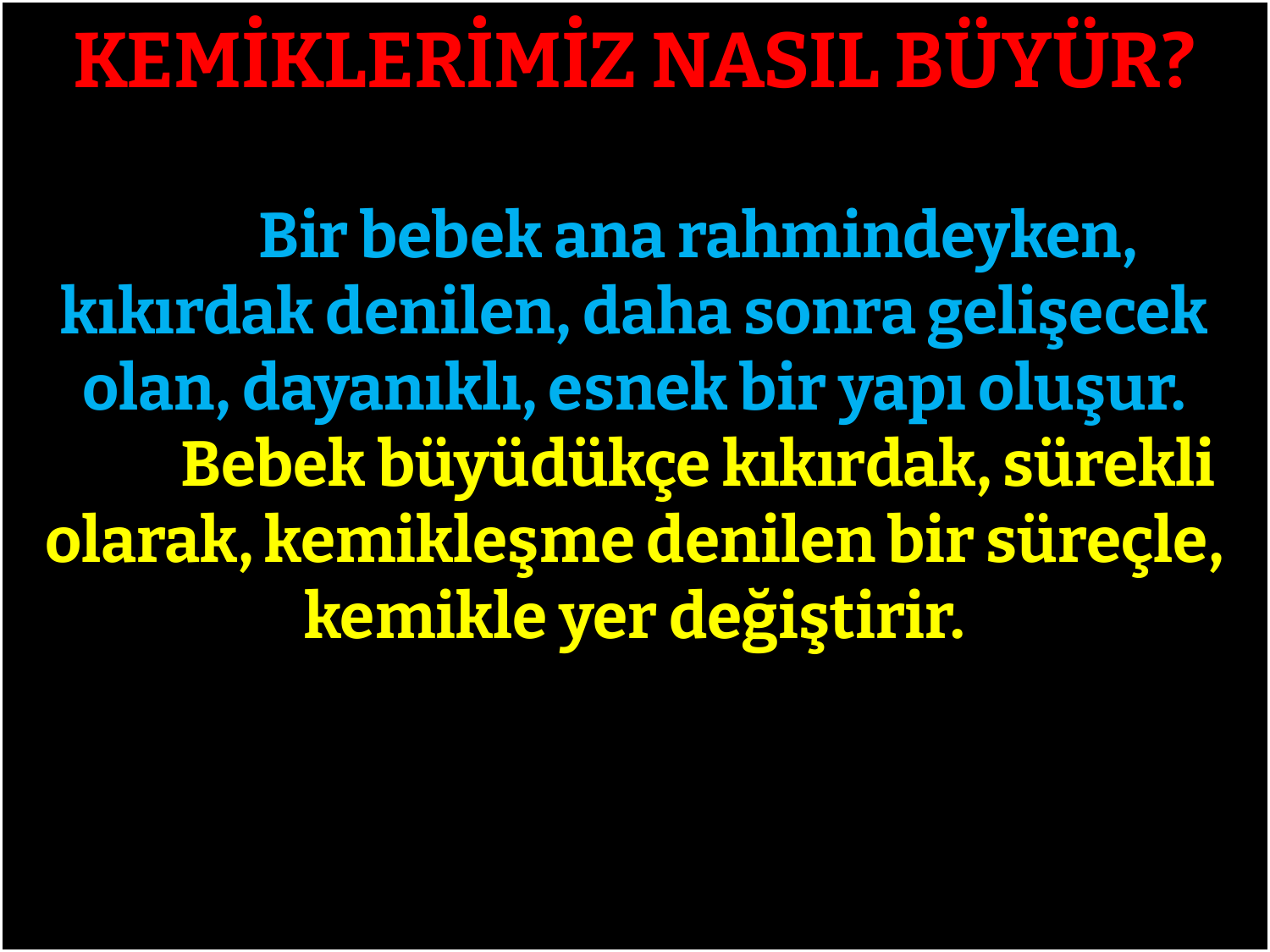

KEMİKLERİMİZ NASIL BÜYÜR?
	Bir bebek ana rahmindeyken, kıkırdak denilen, daha sonra gelişecek olan, dayanıklı, esnek bir yapı oluşur.
	Bebek büyüdükçe kıkırdak, sürekli olarak, kemikleşme denilen bir süreçle, kemikle yer değiştirir.

#